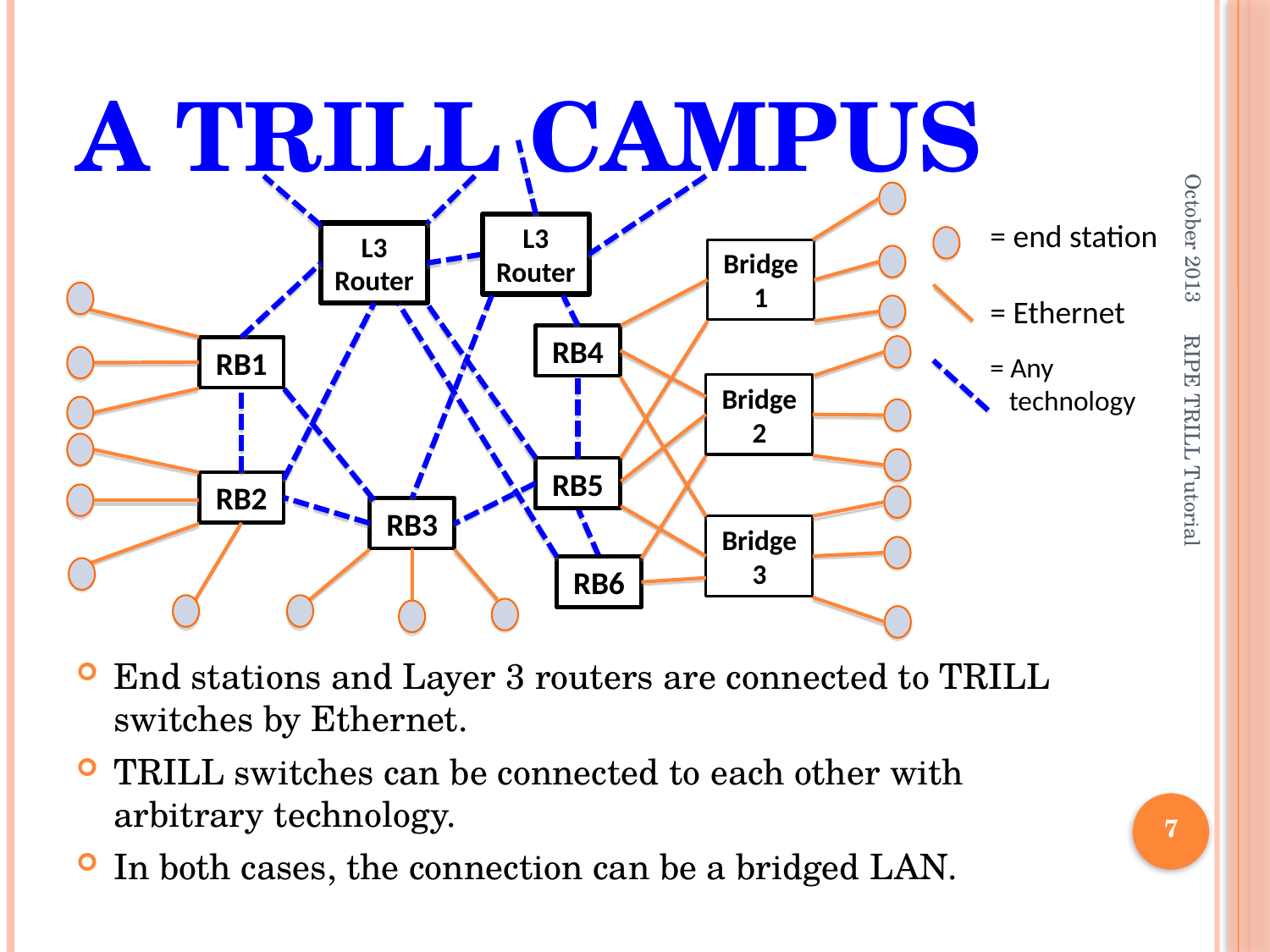

# A TRILL Campus
= end station

= Ethernet

= Any
   technology
L3 Router
L3 Router

RB1

RB2

RB3

October 2013

Bridge 1

RB4

Bridge 2

RB5

Bridge 3

RB6

RIPE TRILL Tutorial
End stations and Layer 3 routers are connected to TRILL switches by Ethernet.
TRILL switches can be connected to each other with arbitrary technology.
In both cases, the connection can be a bridged LAN.
7